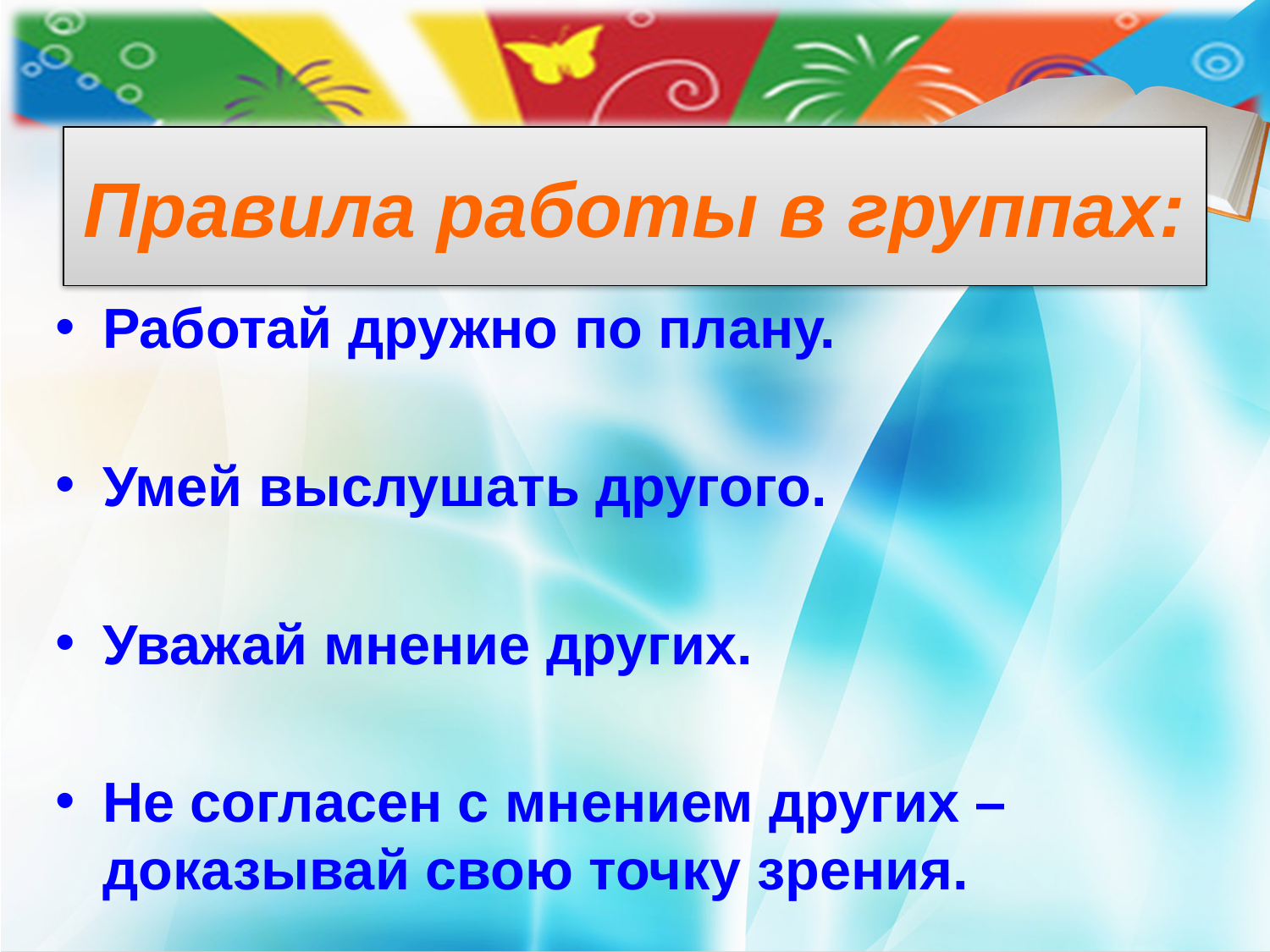

# Правила работы в группах:
Работай дружно по плану.

Умей выслушать другого.

Уважай мнение других.

Не согласен с мнением других – доказывай свою точку зрения.